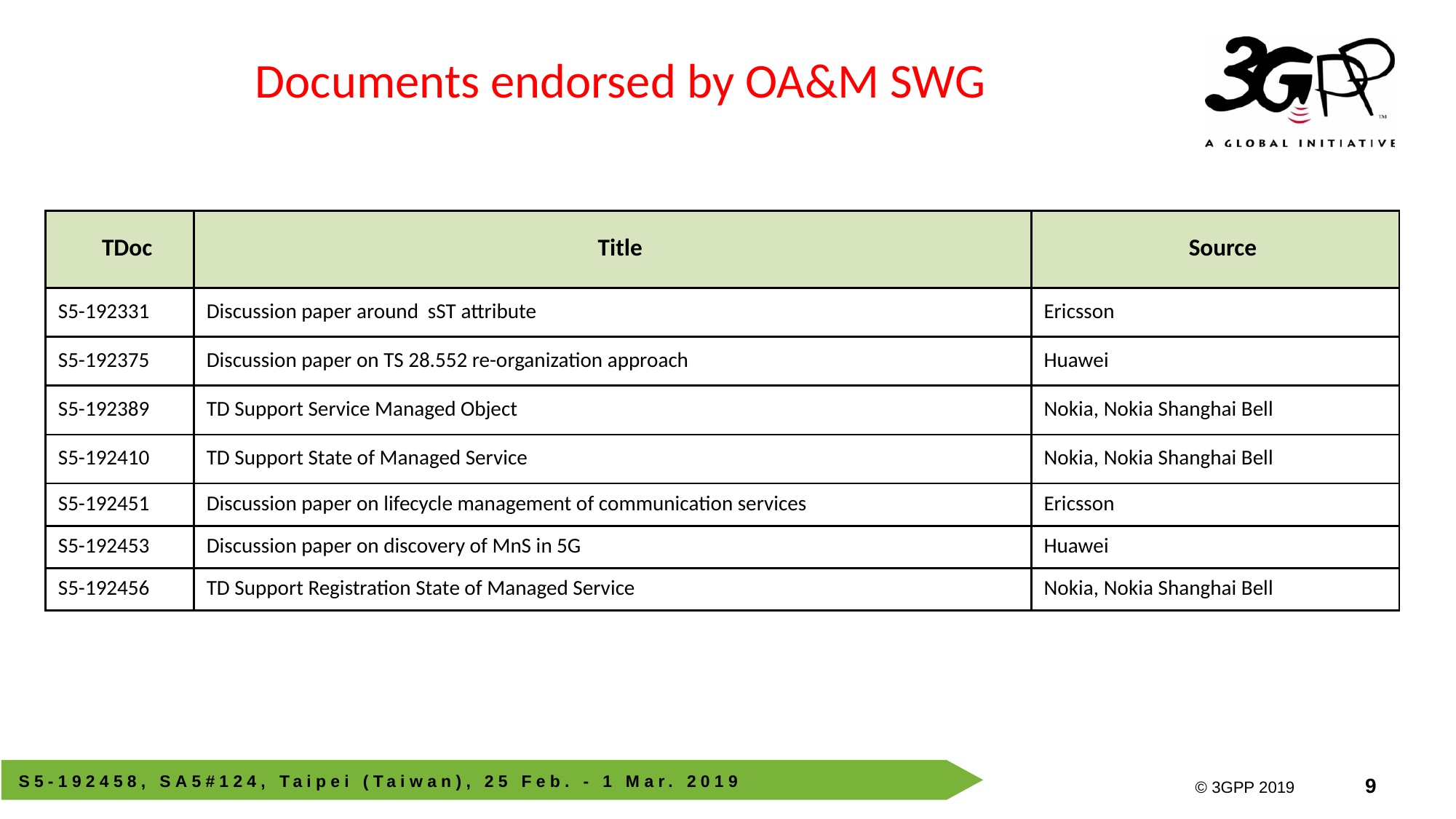

Documents endorsed by OA&M SWG
| TDoc | Title | Source |
| --- | --- | --- |
| S5-192331 | Discussion paper around sST attribute | Ericsson |
| S5-192375 | Discussion paper on TS 28.552 re-organization approach | Huawei |
| S5-192389 | TD Support Service Managed Object | Nokia, Nokia Shanghai Bell |
| S5-192410 | TD Support State of Managed Service | Nokia, Nokia Shanghai Bell |
| S5-192451 | Discussion paper on lifecycle management of communication services | Ericsson |
| S5-192453 | Discussion paper on discovery of MnS in 5G | Huawei |
| S5-192456 | TD Support Registration State of Managed Service | Nokia, Nokia Shanghai Bell |